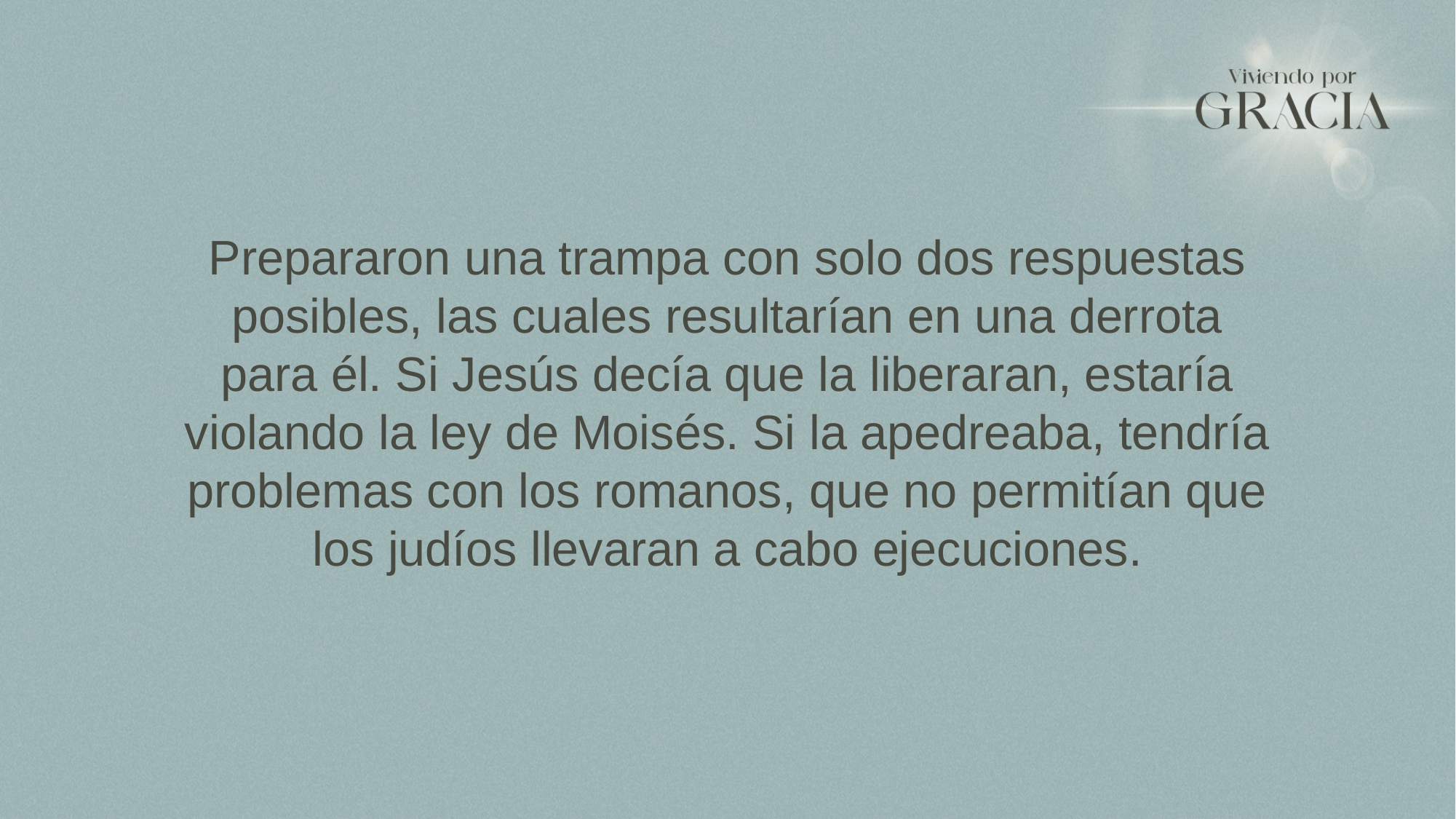

Prepararon una trampa con solo dos respuestas posibles, las cuales resultarían en una derrota para él. Si Jesús decía que la liberaran, estaría violando la ley de Moisés. Si la apedreaba, tendría problemas con los romanos, que no permitían que los judíos llevaran a cabo ejecuciones.